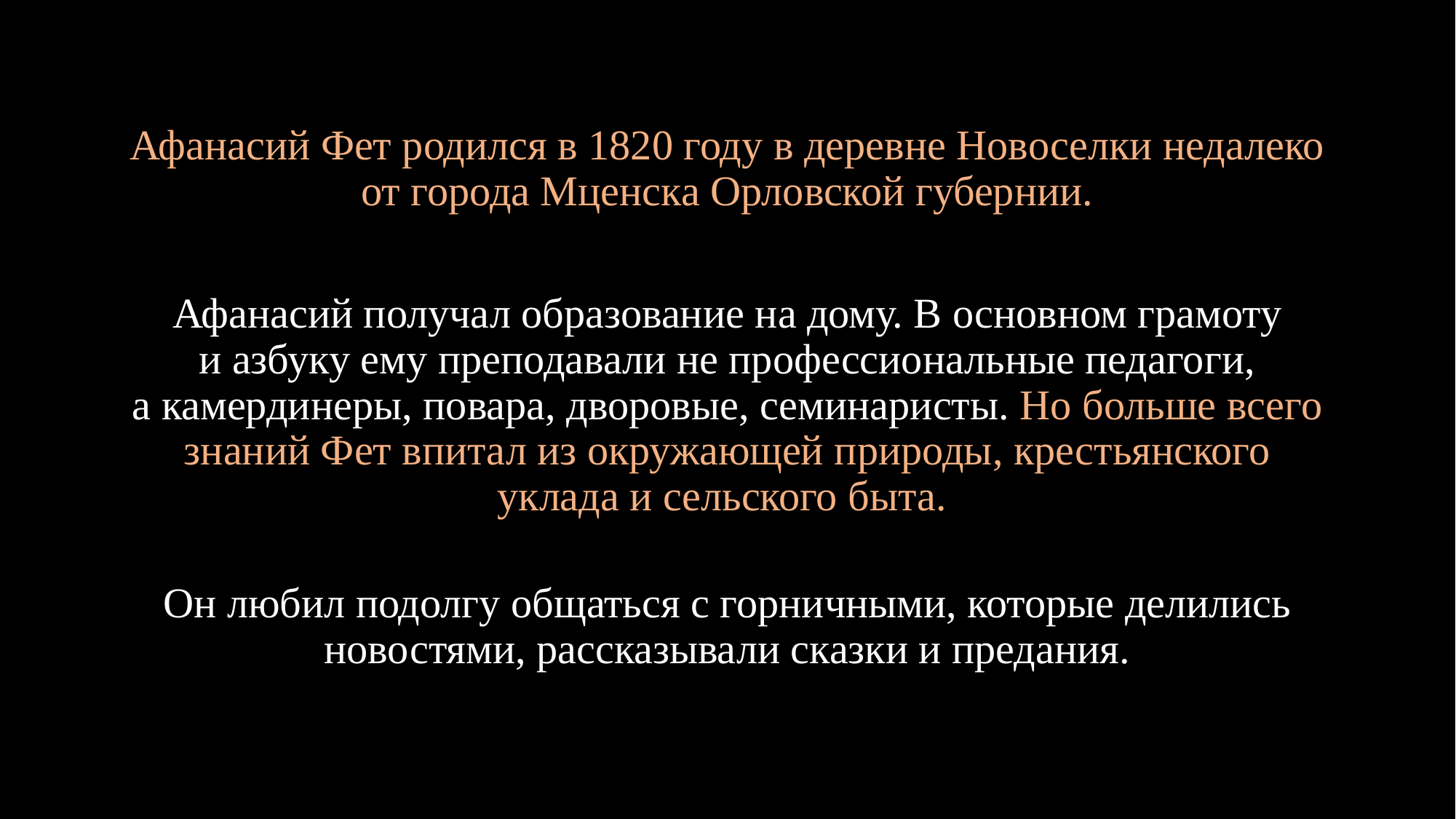

Афанасий Фет родился в 1820 году в деревне Новоселки недалеко от города Мценска Орловской губернии.

Афанасий получал образование на дому. В основном грамоту и азбуку ему преподавали не профессиональные педагоги, а камердинеры, повара, дворовые, семинаристы. Но больше всего знаний Фет впитал из окружающей природы, крестьянского уклада и сельского быта.
Он любил подолгу общаться с горничными, которые делились новостями, рассказывали сказки и предания.